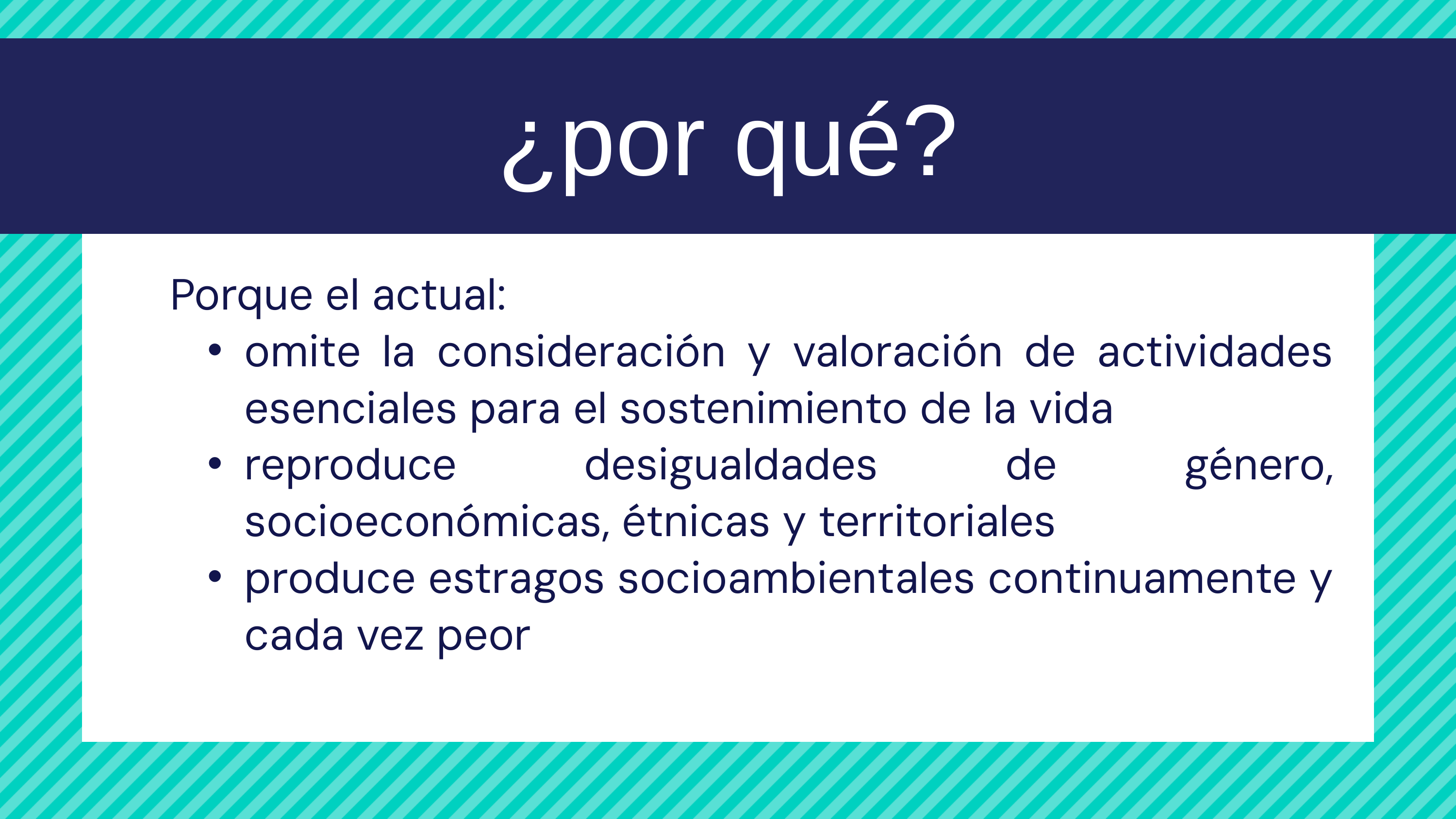

¿por qué?

Porque el actual:
omite la consideración y valoración de actividades esenciales para el sostenimiento de la vida
reproduce desigualdades de género, socioeconómicas, étnicas y territoriales
produce estragos socioambientales continuamente y cada vez peor